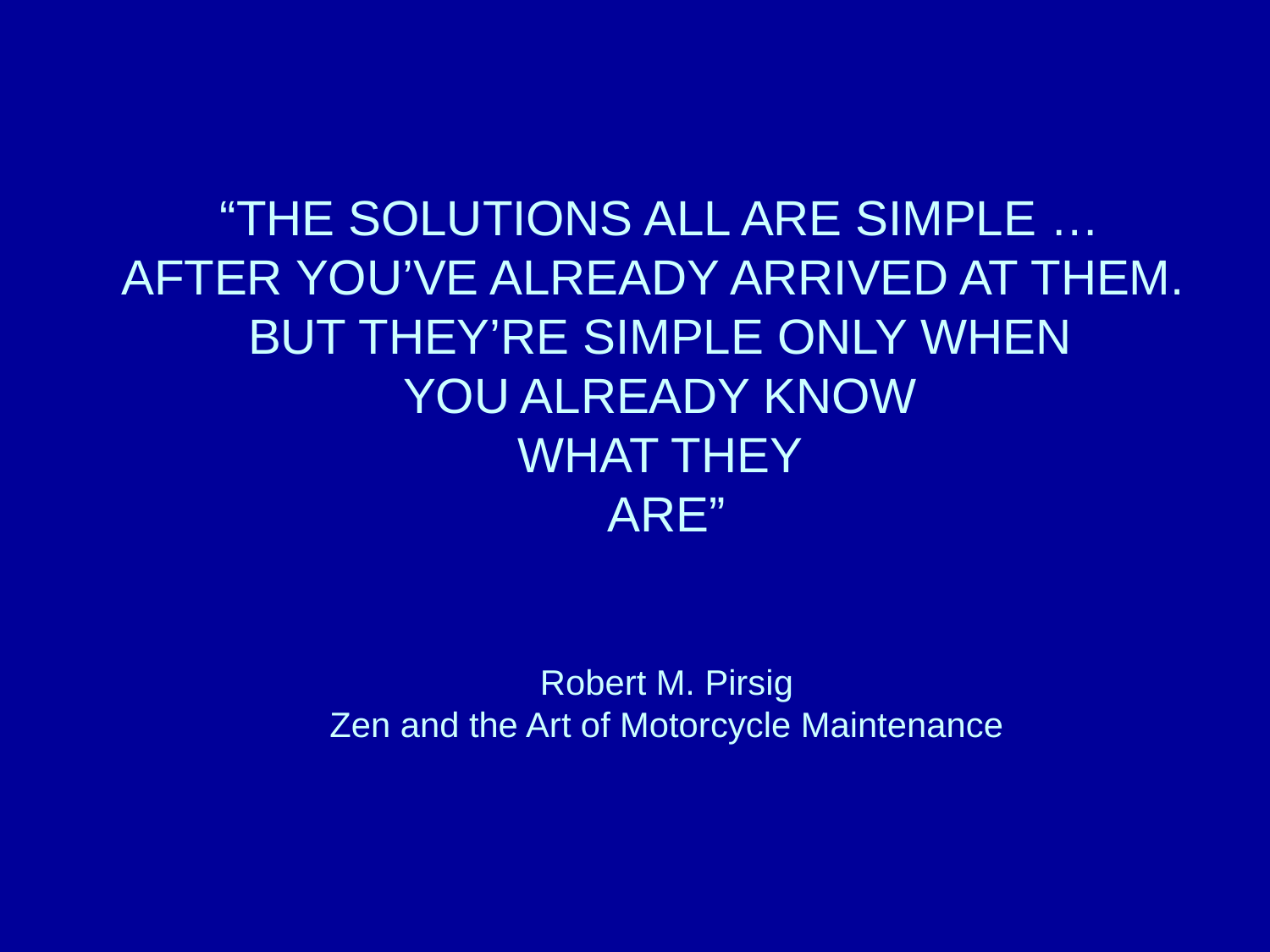

“THE SOLUTIONS ALL ARE SIMPLE …
AFTER YOU’VE ALREADY ARRIVED AT THEM.
BUT THEY’RE SIMPLE ONLY WHEN
YOU ALREADY KNOW
WHAT THEY
ARE”
Robert M. Pirsig
Zen and the Art of Motorcycle Maintenance